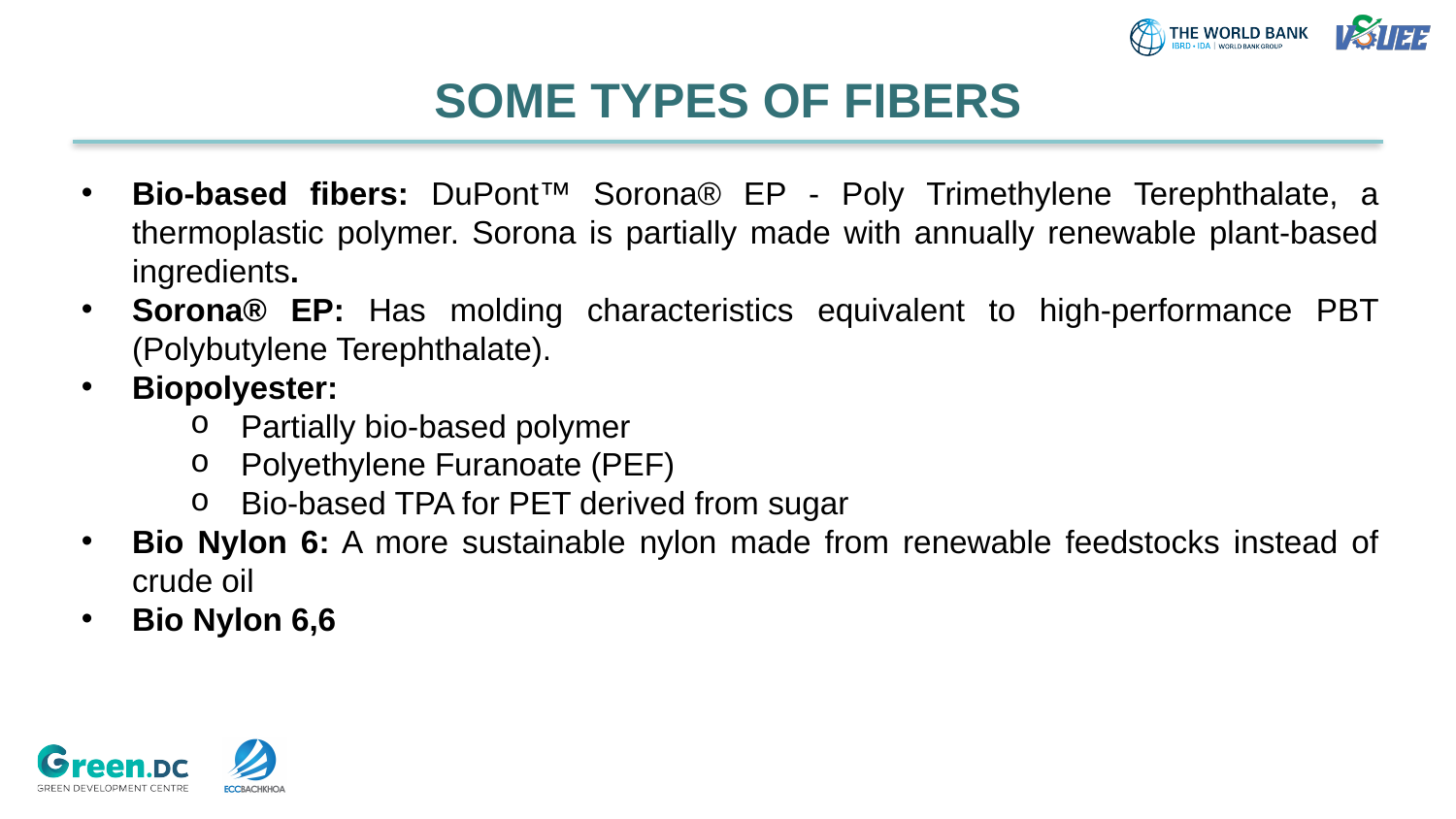

# SOME TYPES OF FIBERS
Bio-based fibers: DuPont™ Sorona® EP - Poly Trimethylene Terephthalate, a thermoplastic polymer. Sorona is partially made with annually renewable plant-based ingredients.
Sorona® EP: Has molding characteristics equivalent to high-performance PBT (Polybutylene Terephthalate).
Biopolyester:
Partially bio-based polymer
Polyethylene Furanoate (PEF)
Bio-based TPA for PET derived from sugar
Bio Nylon 6: A more sustainable nylon made from renewable feedstocks instead of crude oil
Bio Nylon 6,6